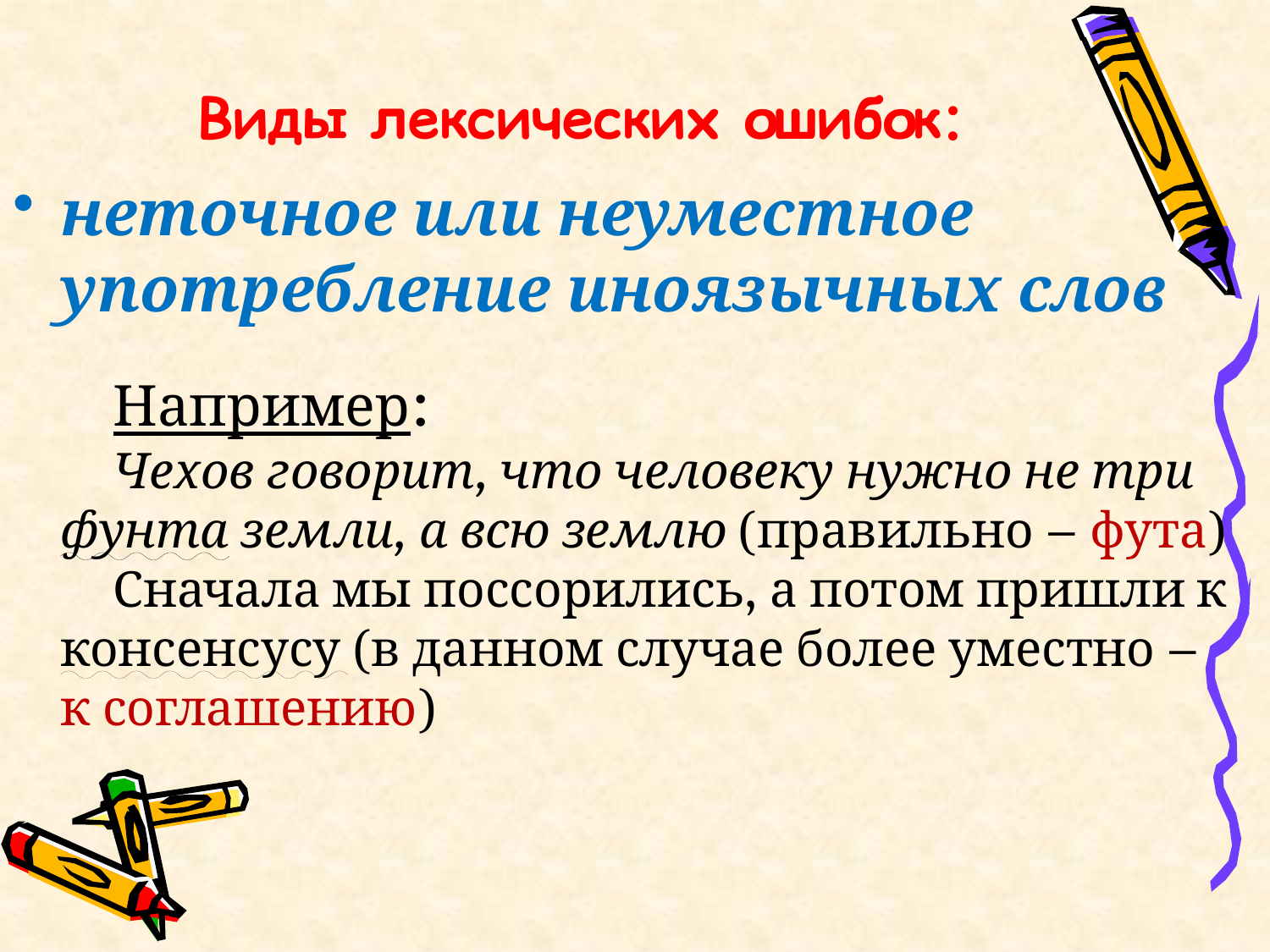

Виды лексических ошибок:
неточное или неуместное употребление иноязычных слов

Например:
Чехов говорит, что человеку нужно не три фунта земли, а всю землю (правильно – фута)
Сначала мы поссорились, а потом пришли к консенсусу (в данном случае более уместно – к соглашению)